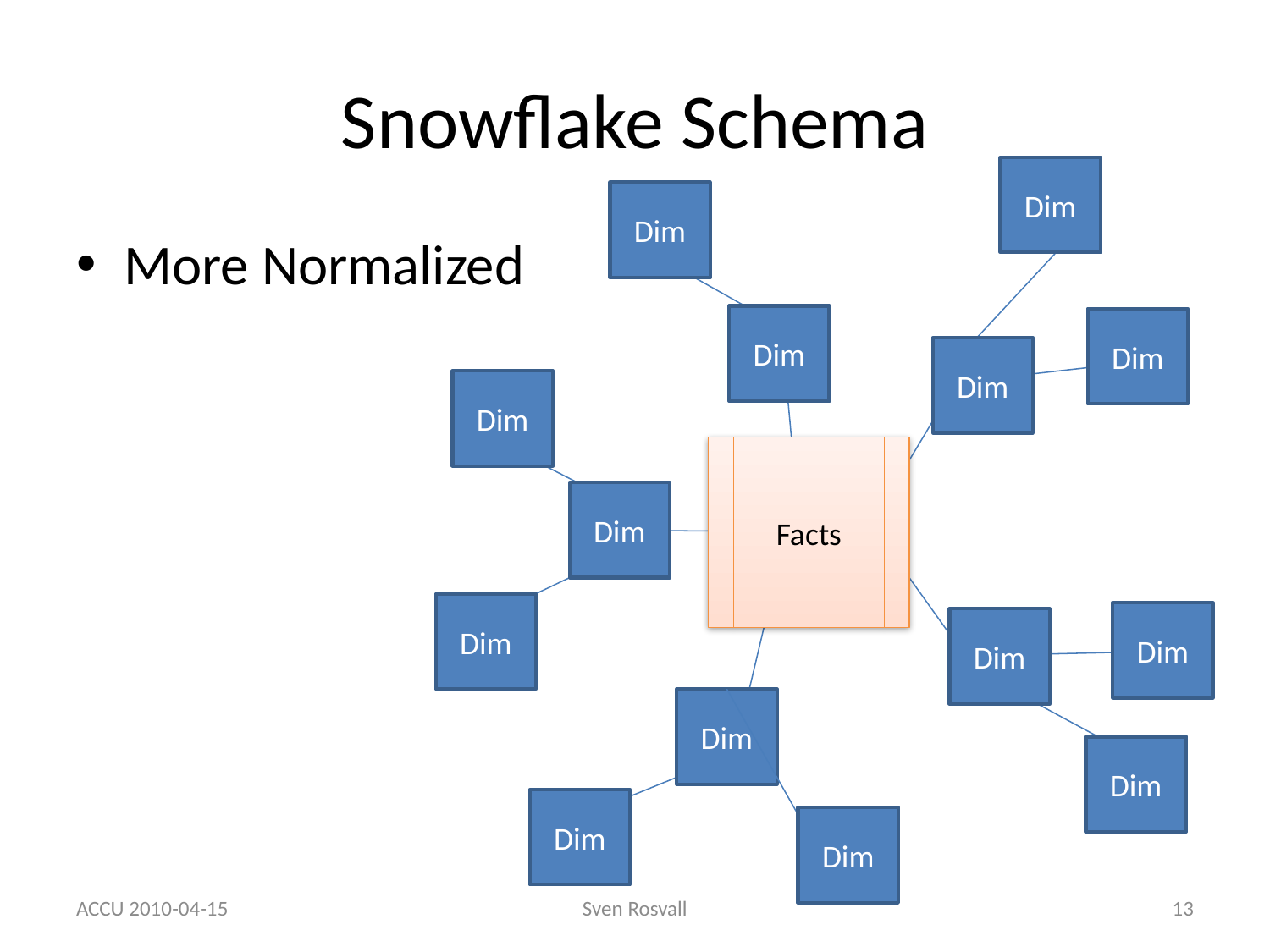

# Snowflake Schema
Dim
Dim
More Normalized

Dim
Dim
Dim
Dim
Facts
Dim
Dim
Dim
Dim
Dim
Dim
Dim
Dim
ACCU 2010-04-15
Sven Rosvall
13